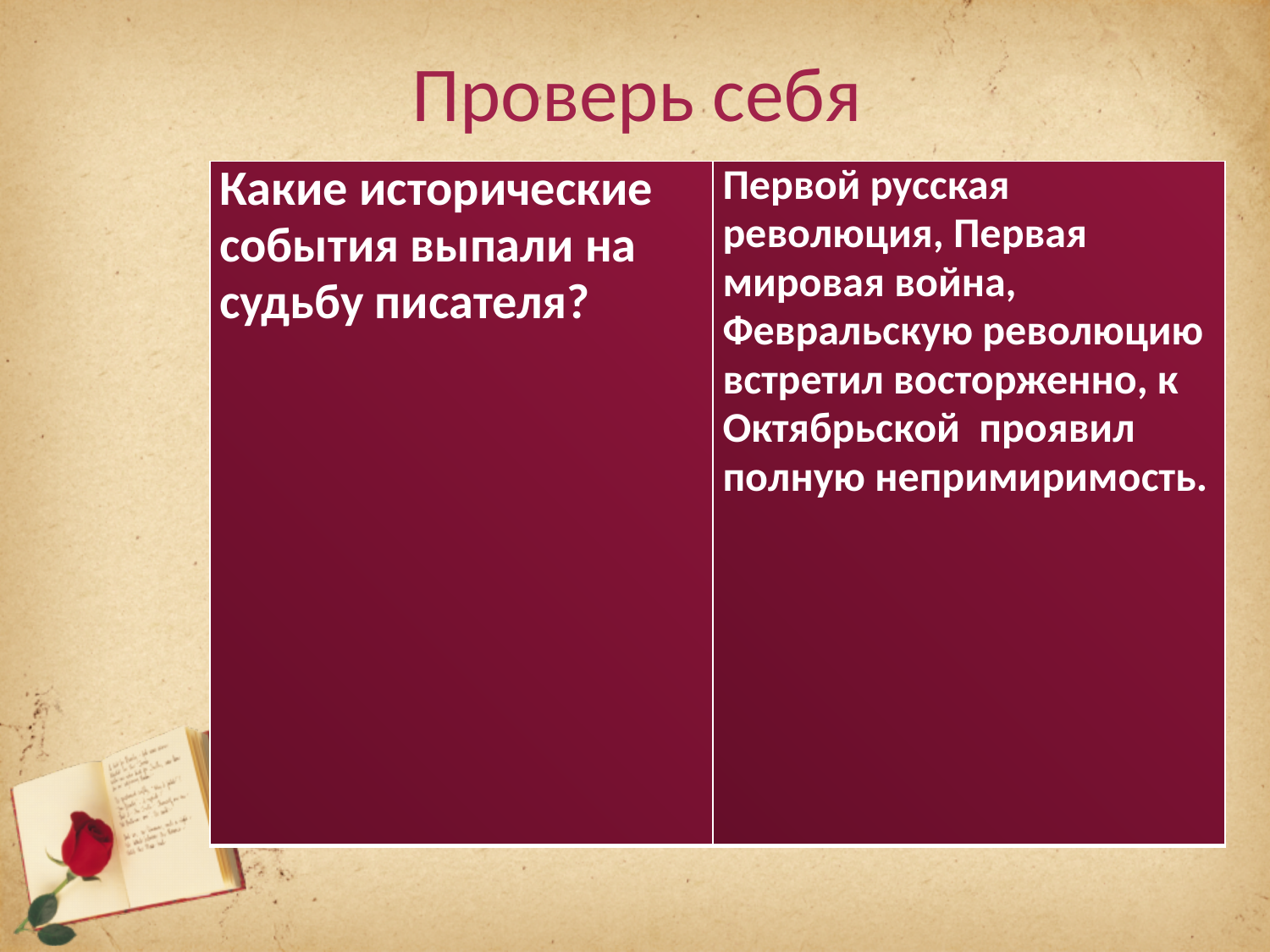

# Проверь себя
| Какие исторические события выпали на судьбу писателя? | Первой русская революция, Первая мировая война, Февральскую революцию встретил восторженно, к Октябрьской проявил полную непримиримость. |
| --- | --- |